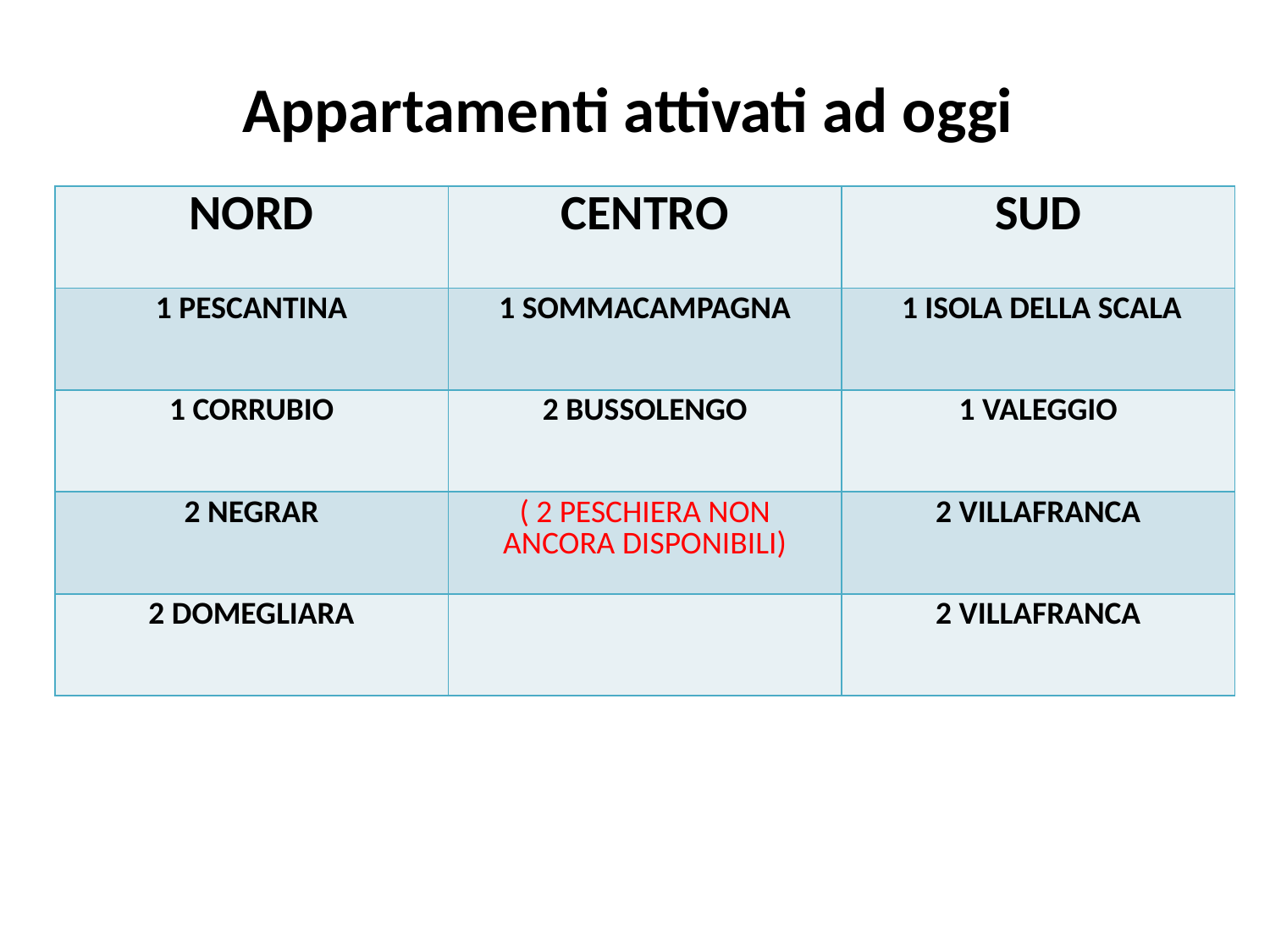

# Appartamenti attivati ad oggi
| NORD | CENTRO | SUD |
| --- | --- | --- |
| 1 PESCANTINA | 1 SOMMACAMPAGNA | 1 ISOLA DELLA SCALA |
| 1 CORRUBIO | 2 BUSSOLENGO | 1 VALEGGIO |
| 2 NEGRAR | ( 2 PESCHIERA NON ANCORA DISPONIBILI) | 2 VILLAFRANCA |
| 2 DOMEGLIARA |  | 2 VILLAFRANCA |